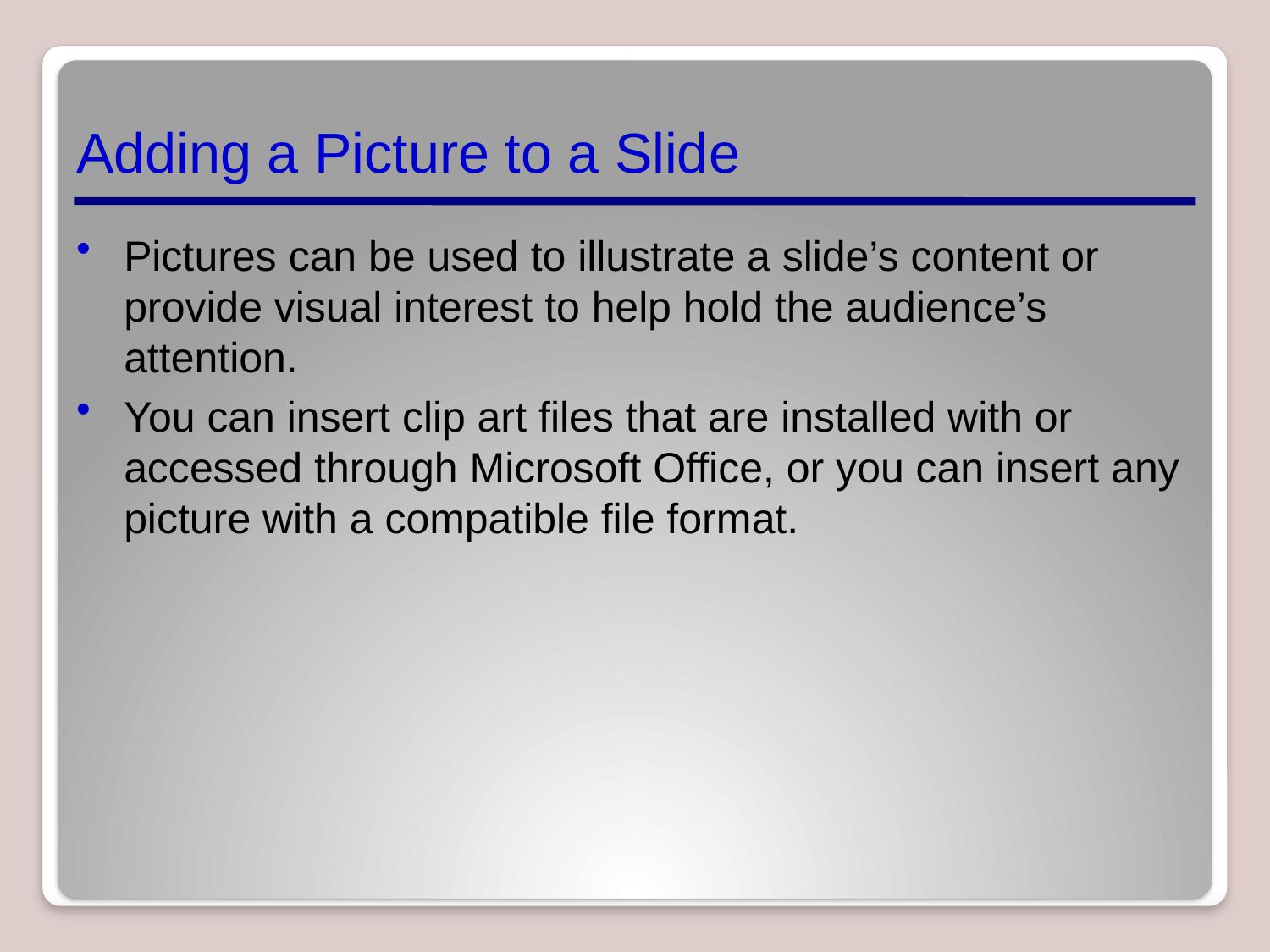

# Adding a Picture to a Slide
Pictures can be used to illustrate a slide’s content or provide visual interest to help hold the audience’s attention.
You can insert clip art files that are installed with or accessed through Microsoft Office, or you can insert any picture with a compatible file format.